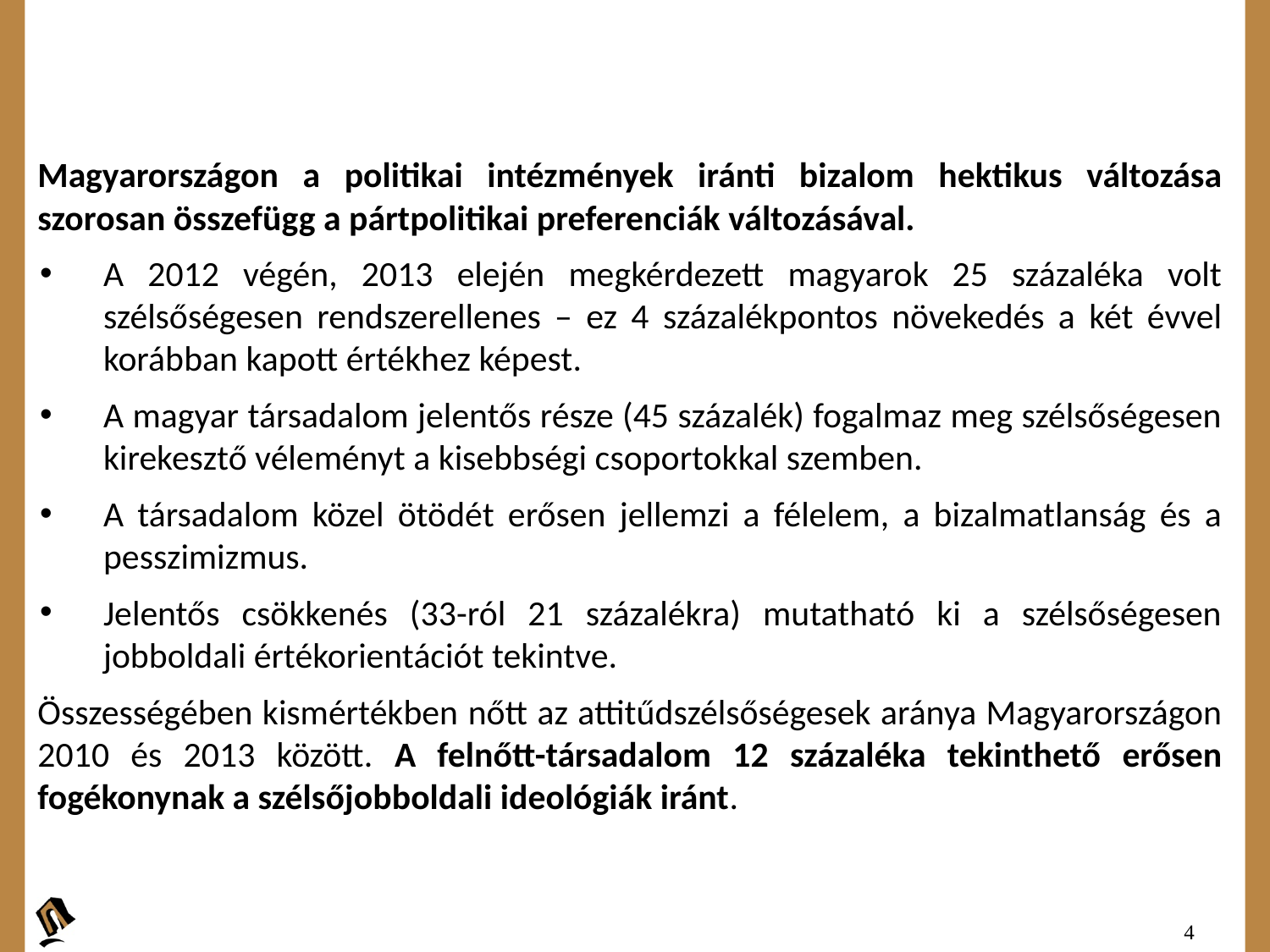

Magyarországon a politikai intézmények iránti bizalom hektikus változása szorosan összefügg a pártpolitikai preferenciák változásával.
A 2012 végén, 2013 elején megkérdezett magyarok 25 százaléka volt szélsőségesen rendszerellenes – ez 4 százalékpontos növekedés a két évvel korábban kapott értékhez képest.
A magyar társadalom jelentős része (45 százalék) fogalmaz meg szélsőségesen kirekesztő véleményt a kisebbségi csoportokkal szemben.
A társadalom közel ötödét erősen jellemzi a félelem, a bizalmatlanság és a pesszimizmus.
Jelentős csökkenés (33-ról 21 százalékra) mutatható ki a szélsőségesen jobboldali értékorientációt tekintve.
Összességében kismértékben nőtt az attitűdszélsőségesek aránya Magyarországon 2010 és 2013 között. A felnőtt-társadalom 12 százaléka tekinthető erősen fogékonynak a szélsőjobboldali ideológiák iránt.